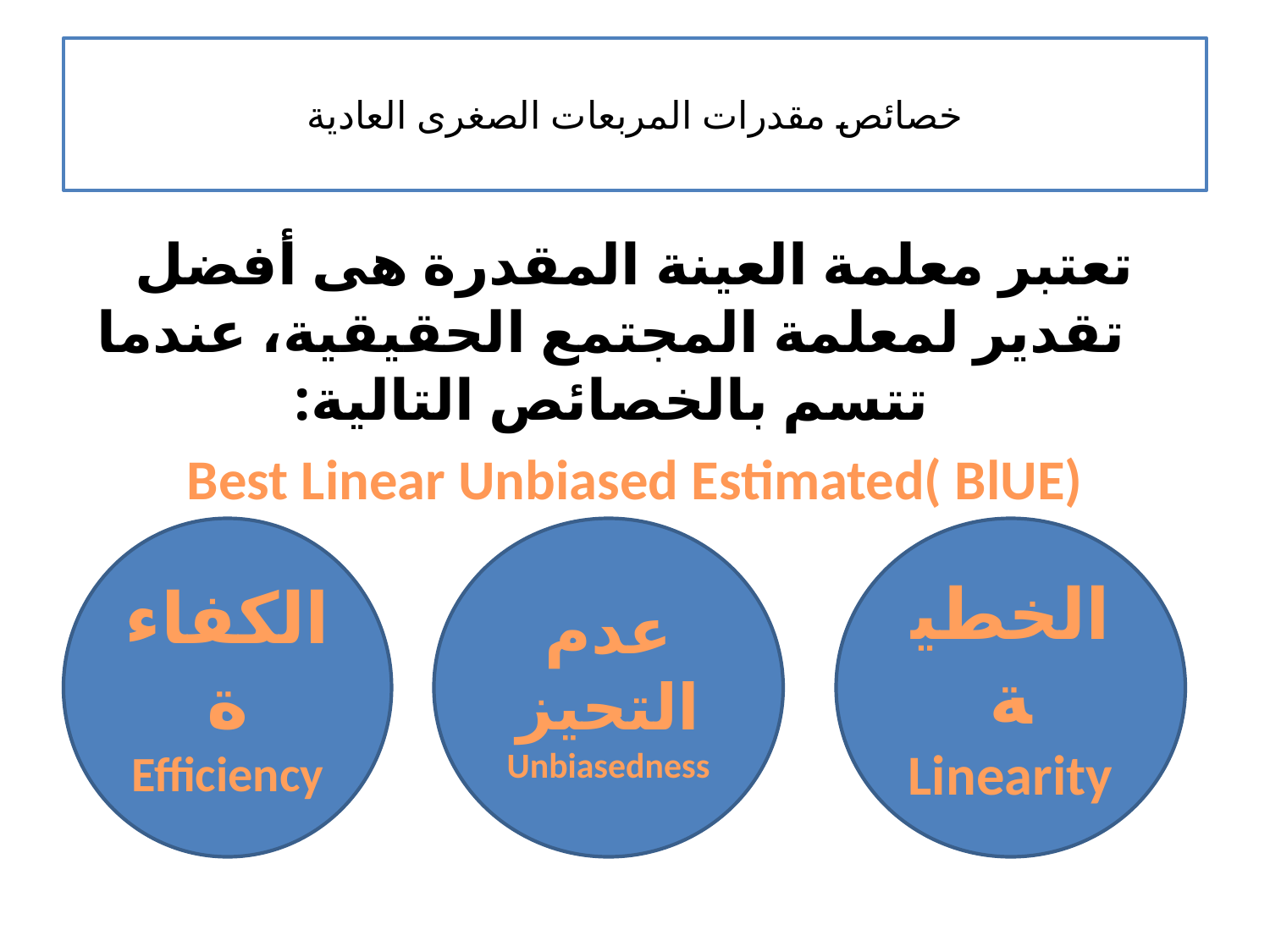

# خصائص مقدرات المربعات الصغرى العادية
تعتبر معلمة العينة المقدرة هى أفضل تقدير لمعلمة المجتمع الحقيقية، عندما تتسم بالخصائص التالية:
Best Linear Unbiased Estimated( BlUE)

الكفاءة Efficiency
عدم التحيز Unbiasedness
الخطية Linearity